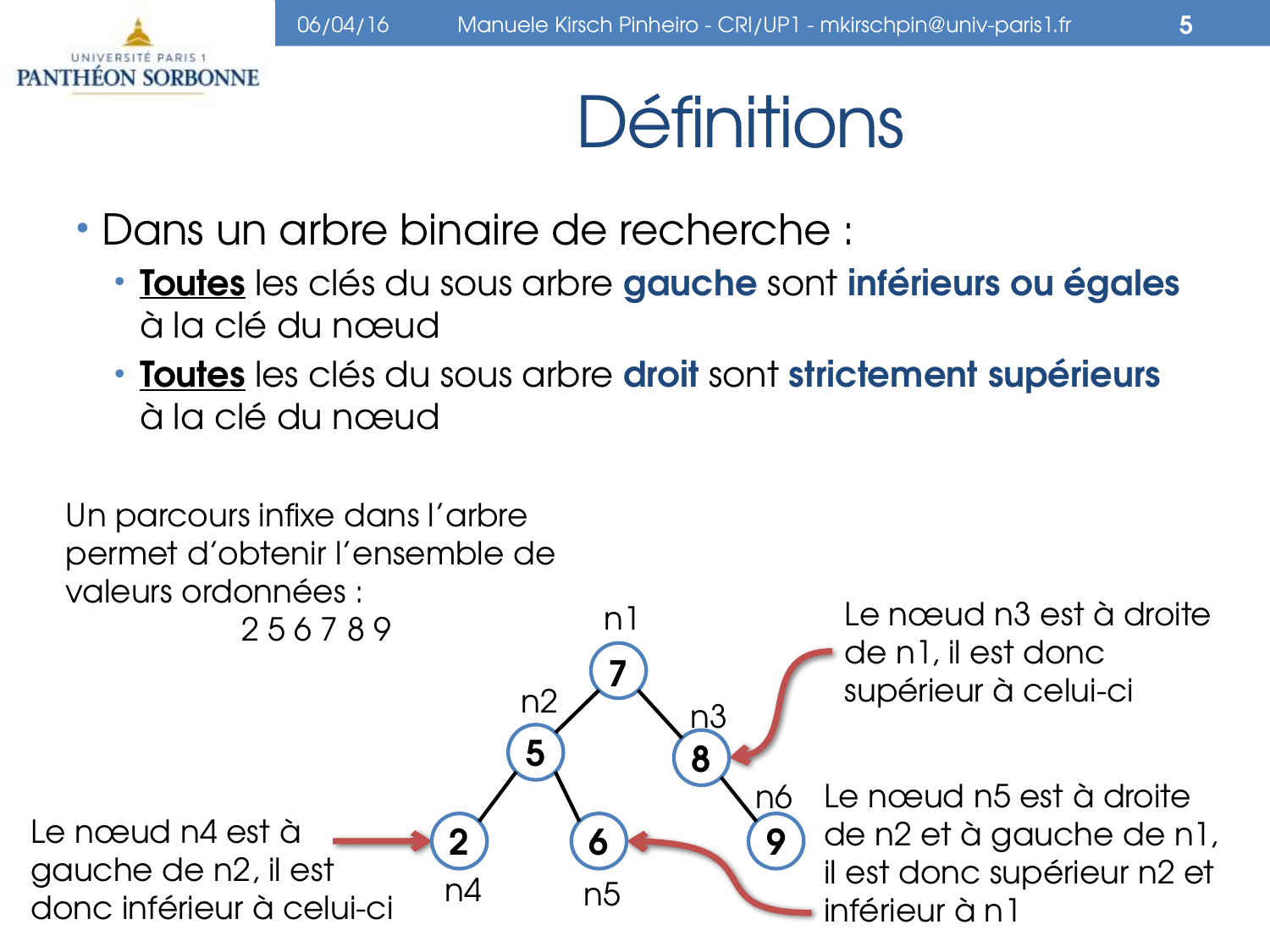

06/04/16
Manuele Kirsch Pinheiro - CRI/UP1 - mkirschpin@univ-paris1.fr
5
# Définitions
Dans un arbre binaire de recherche :
Toutes les clés du sous arbre gauche sont inférieurs ou égales à la clé du nœud
Toutes les clés du sous arbre droit sont strictement supérieurs à la clé du nœud
Un parcours infixe dans l’arbre permet d’obtenir l’ensemble de valeurs ordonnées :
2 5 6 7 8 9
Le nœud n3 est à droite de n1, il est donc supérieur à celui-ci
n1
7
5
8
2
6
9
n2
n3
Le nœud n5 est à droite de n2 et à gauche de n1, il est donc supérieur n2 et inférieur à n1
n6
Le nœud n4 est à gauche de n2, il est donc inférieur à celui-ci
n4
n5